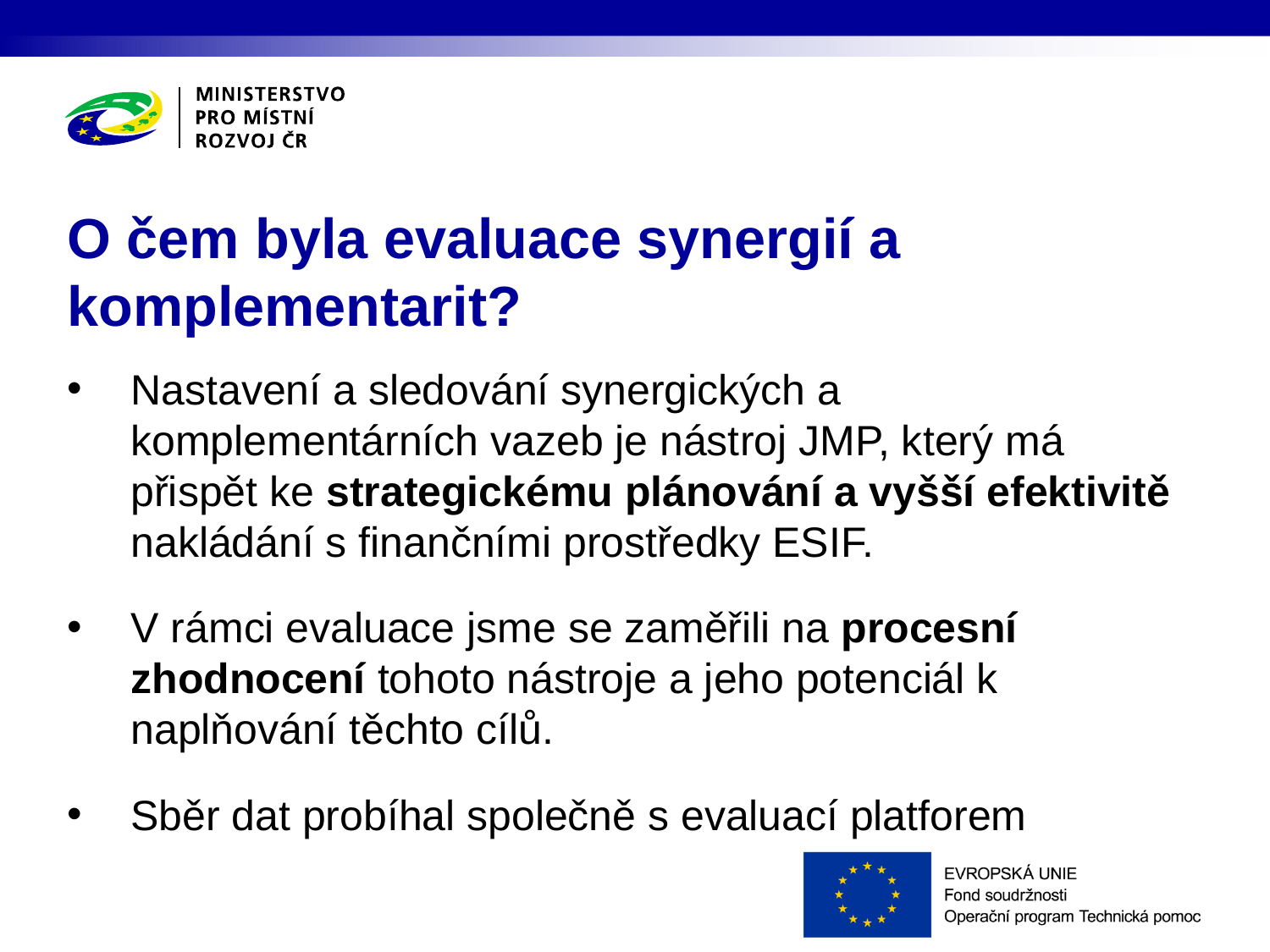

# O čem byla evaluace synergií a komplementarit?
Nastavení a sledování synergických a komplementárních vazeb je nástroj JMP, který má přispět ke strategickému plánování a vyšší efektivitě nakládání s finančními prostředky ESIF.
V rámci evaluace jsme se zaměřili na procesní zhodnocení tohoto nástroje a jeho potenciál k naplňování těchto cílů.
Sběr dat probíhal společně s evaluací platforem